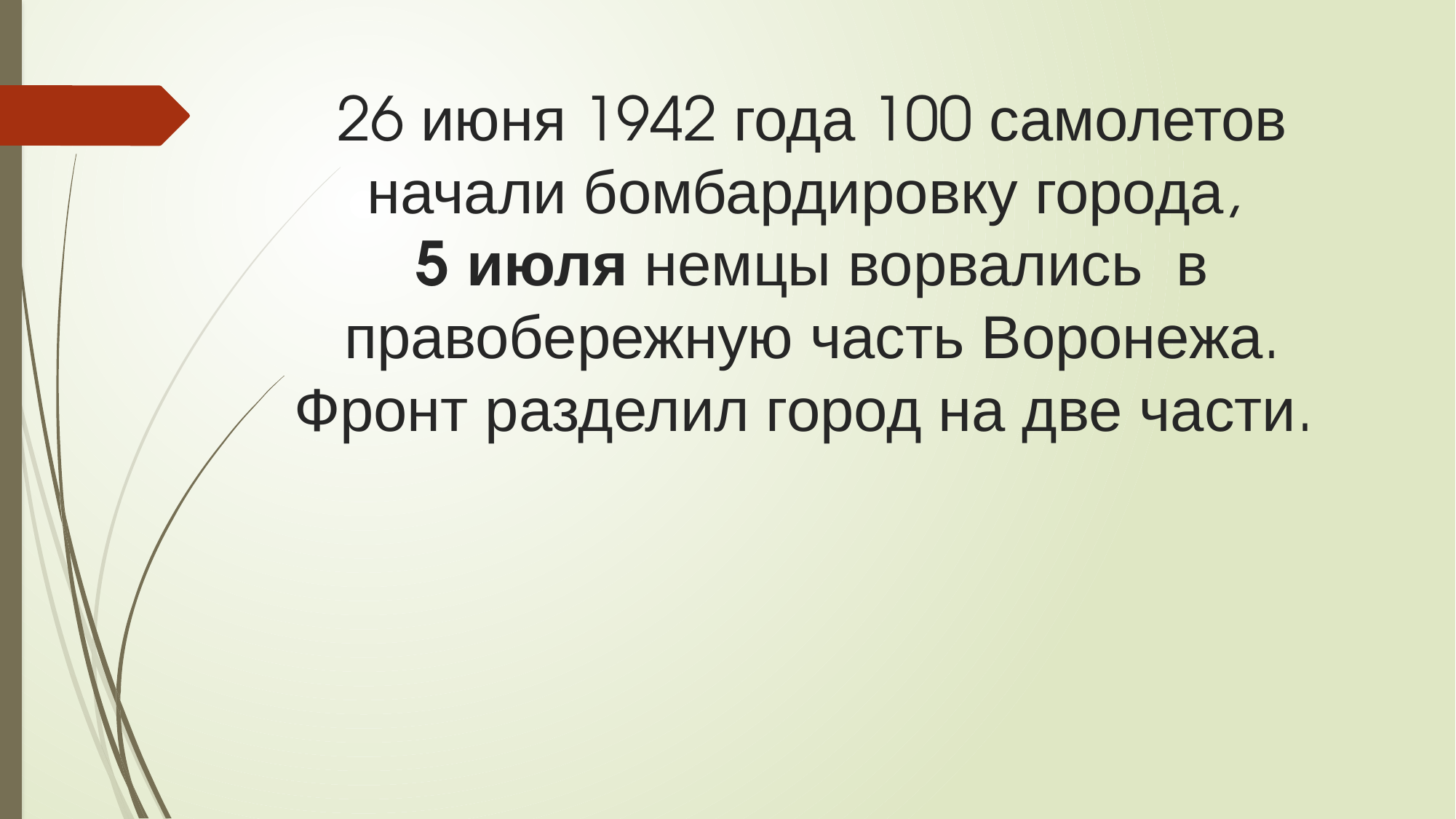

# 26 июня 1942 года 100 самолетов начали бомбардировку города, 5 июля немцы ворвались  в правобережную часть Воронежа. Фронт разделил город на две части.